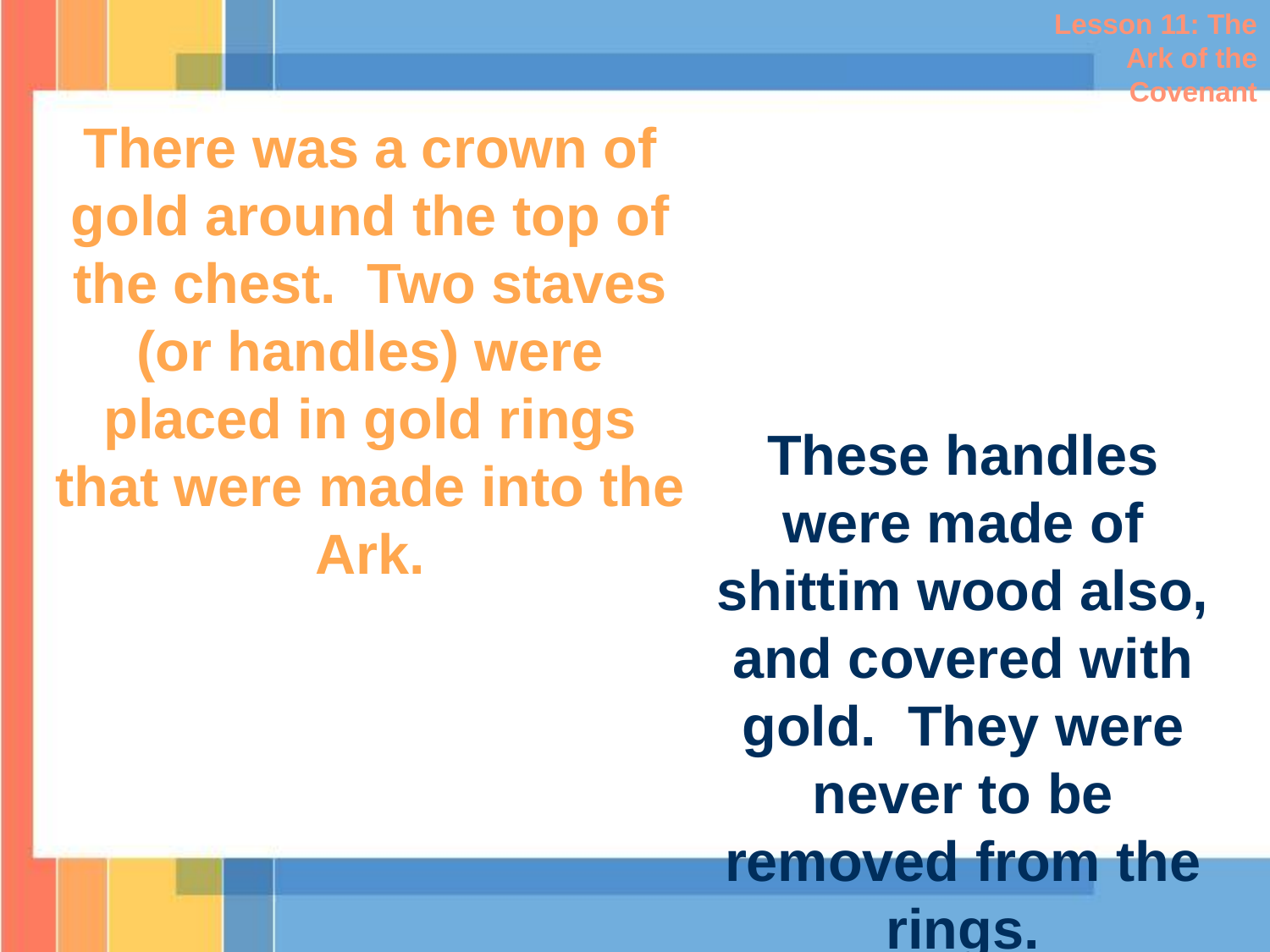

Lesson 11: The Ark of the Covenant
There was a crown of gold around the top of the chest.  Two staves (or handles) were placed in gold rings that were made into the Ark.
These handles were made of shittim wood also, and covered with gold.  They were never to be removed from the rings.